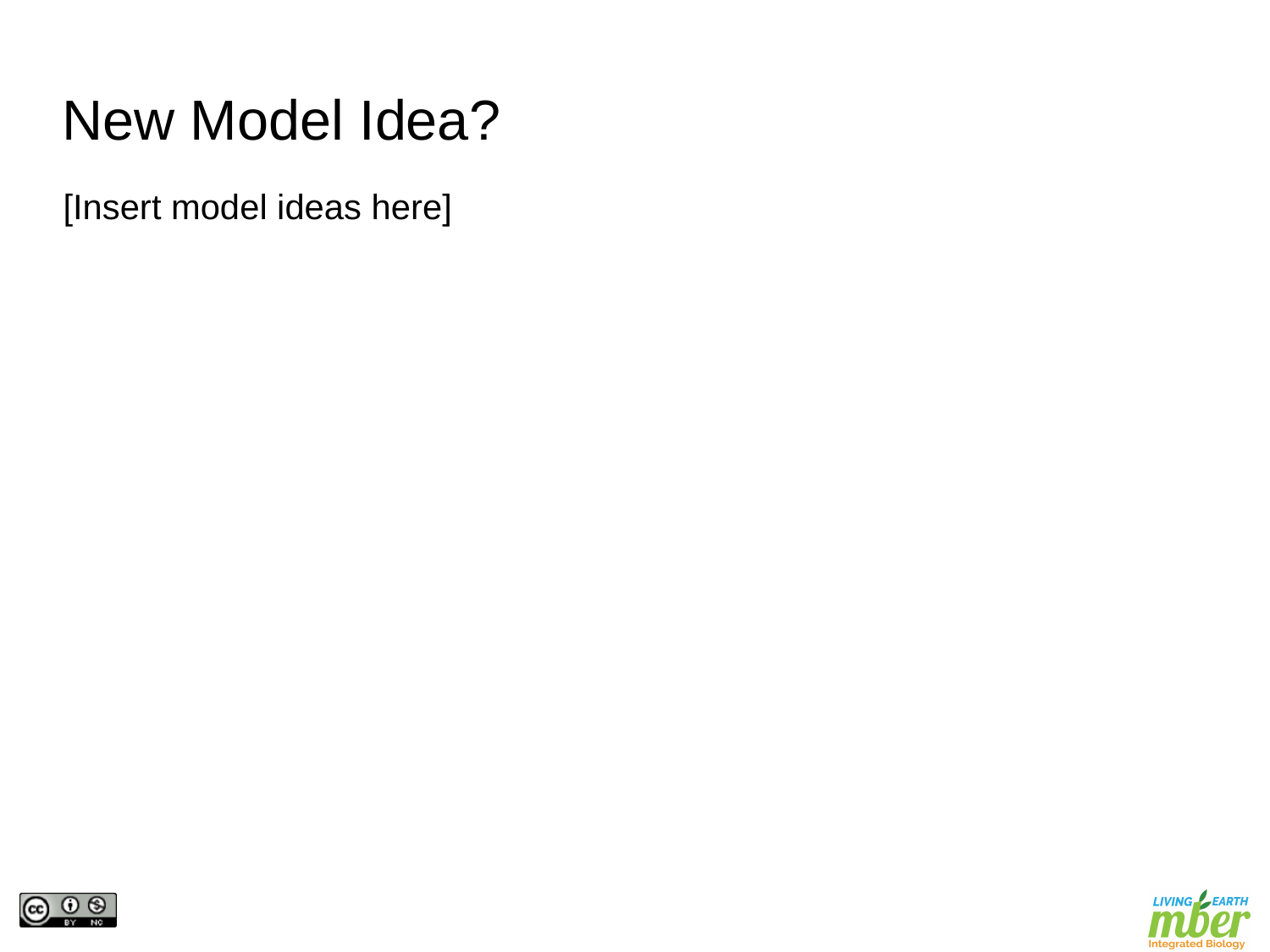

New Model Idea?
[Insert model ideas here]